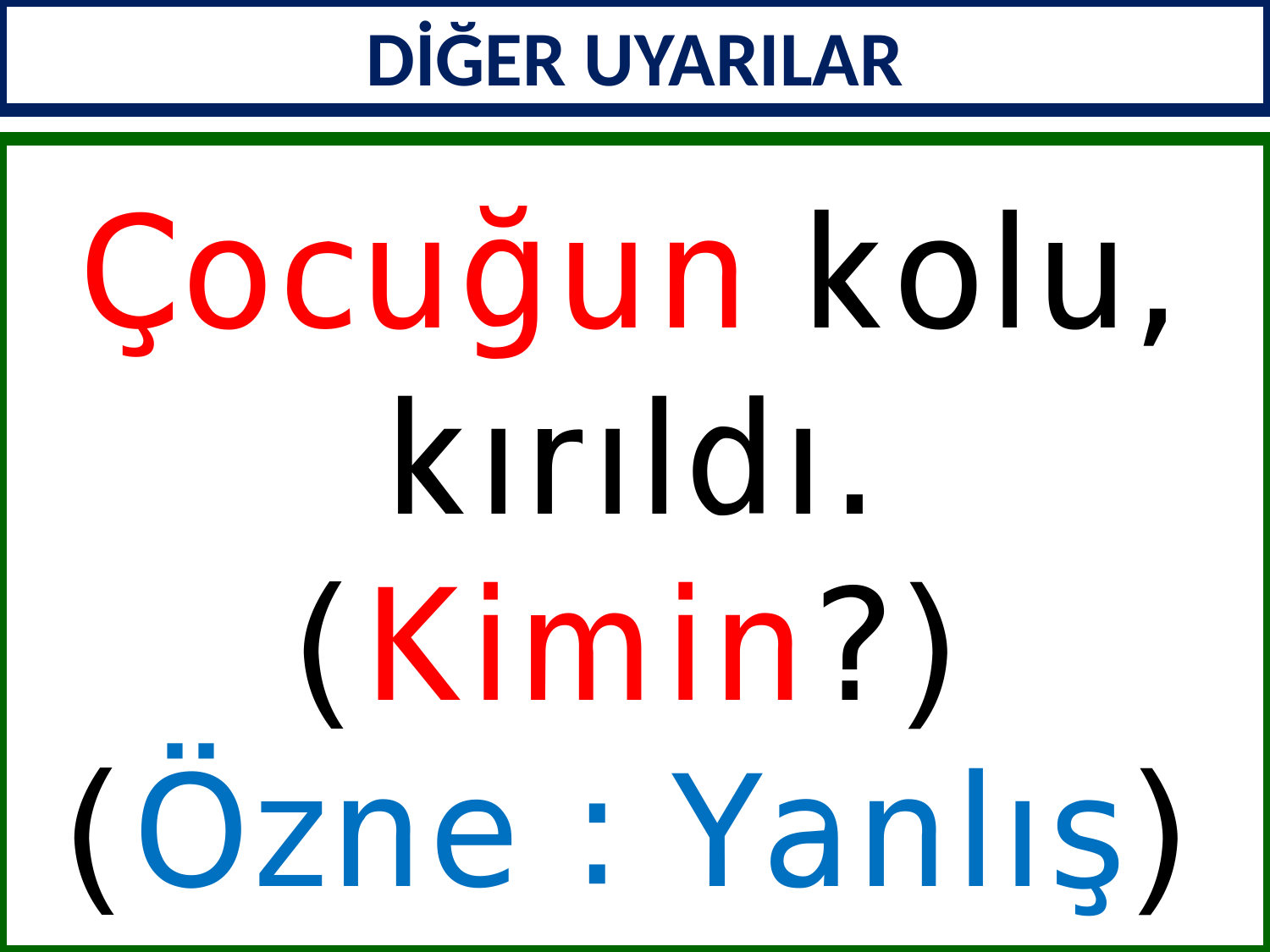

DİĞER UYARILAR
Çocuğun kolu, kırıldı.
(Kimin?)
(Özne : Yanlış)